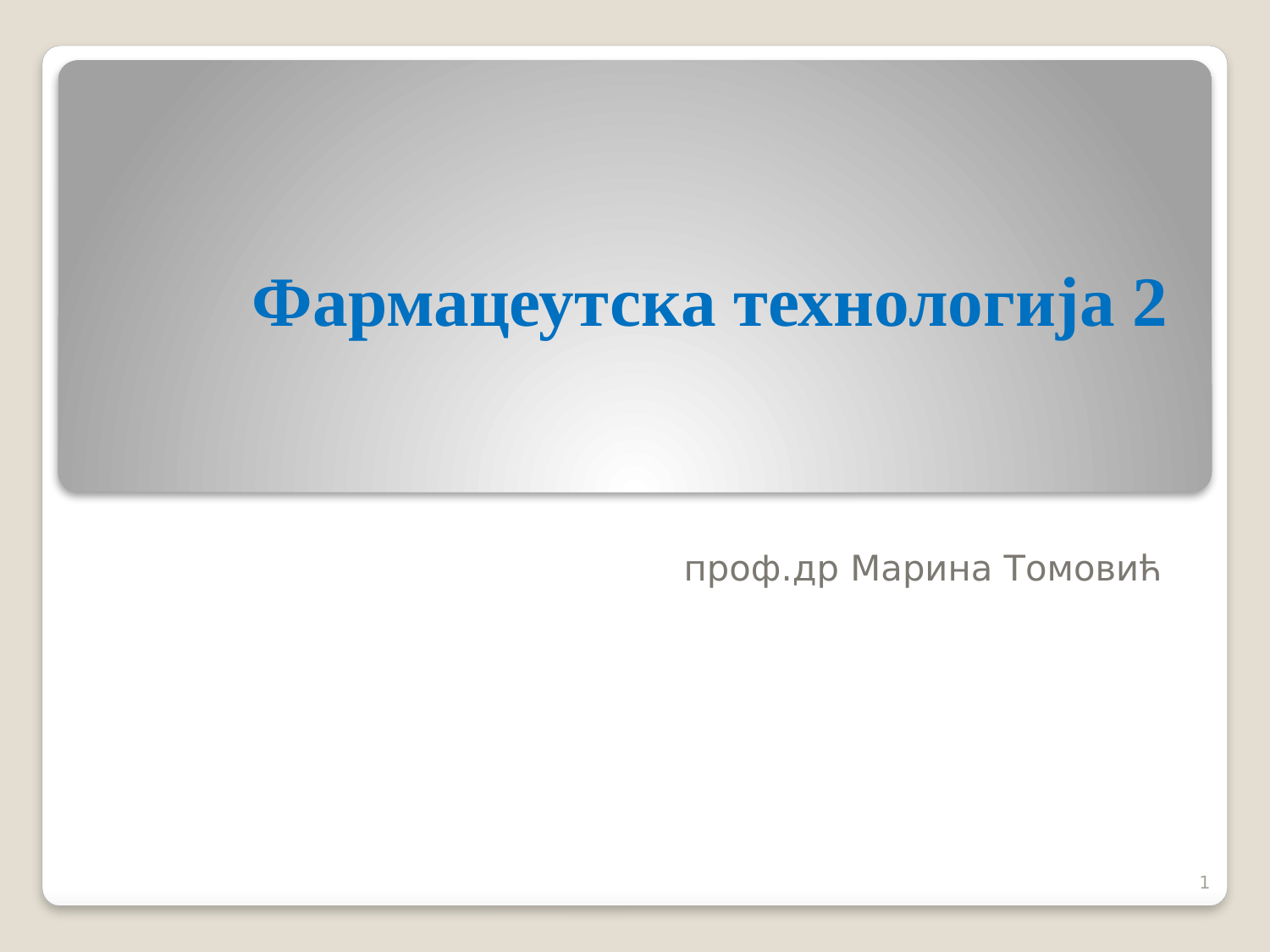

# Фармацеутска технологија 2
проф.др Марина Томовић
1